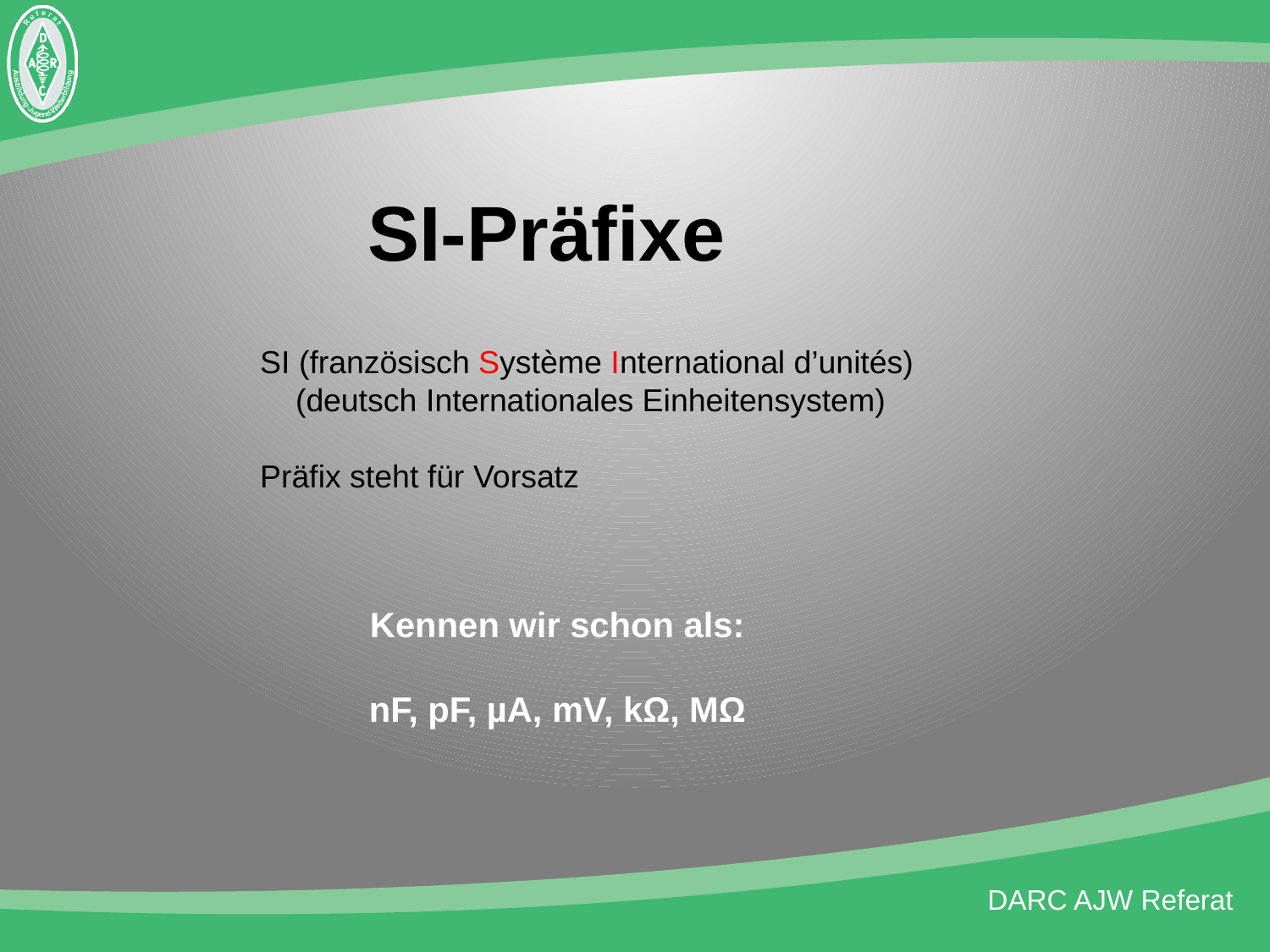

# SI-Präfixe
SI (französisch Système International d’unités)
    (deutsch Internationales Einheitensystem)
Präfix steht für Vorsatz
Kennen wir schon als:
nF, pF, µA, mV, kΩ, MΩ